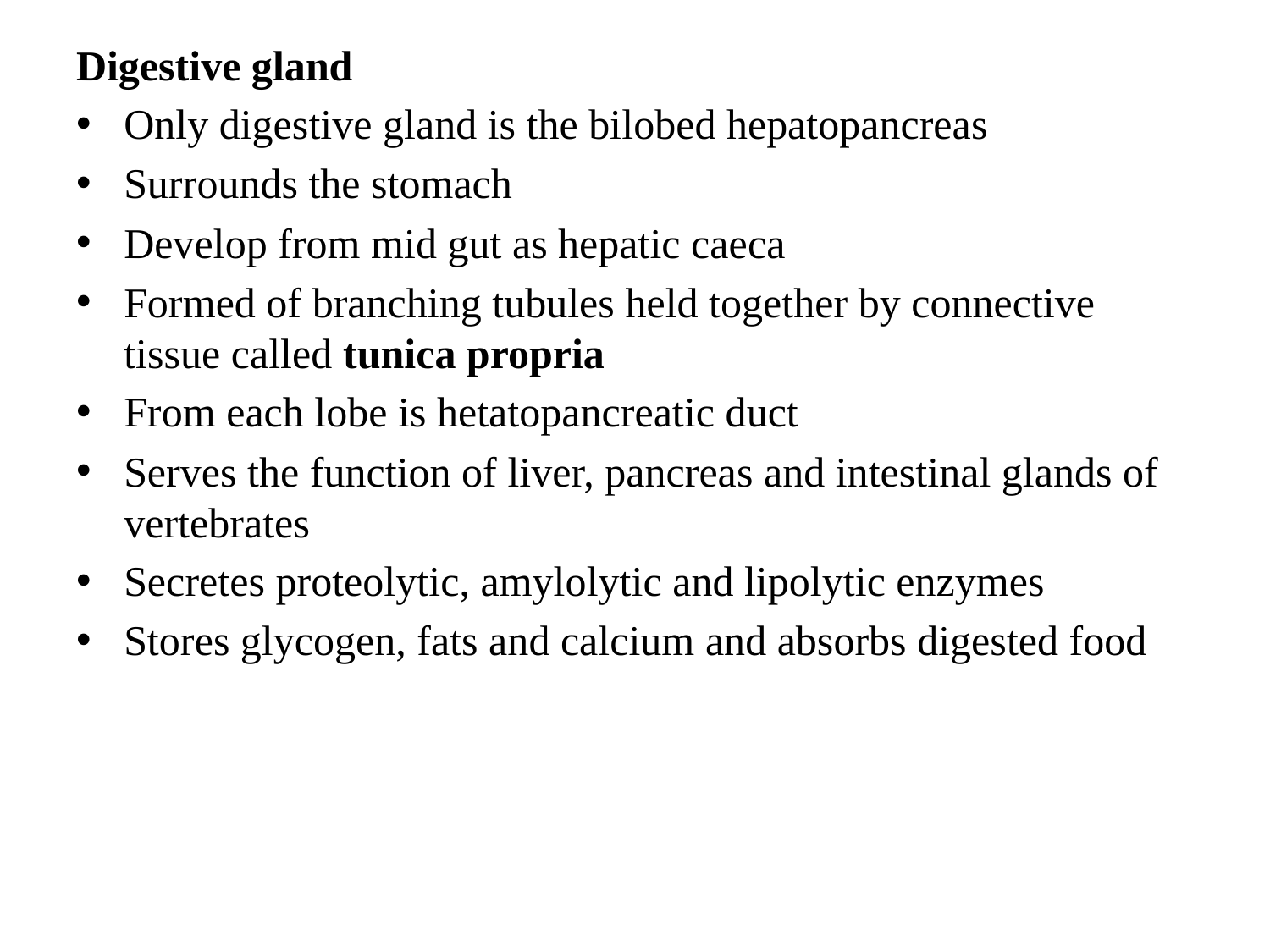

Digestive gland
Only digestive gland is the bilobed hepatopancreas
Surrounds the stomach
Develop from mid gut as hepatic caeca
Formed of branching tubules held together by connective tissue called tunica propria
From each lobe is hetatopancreatic duct
Serves the function of liver, pancreas and intestinal glands of vertebrates
Secretes proteolytic, amylolytic and lipolytic enzymes
Stores glycogen, fats and calcium and absorbs digested food